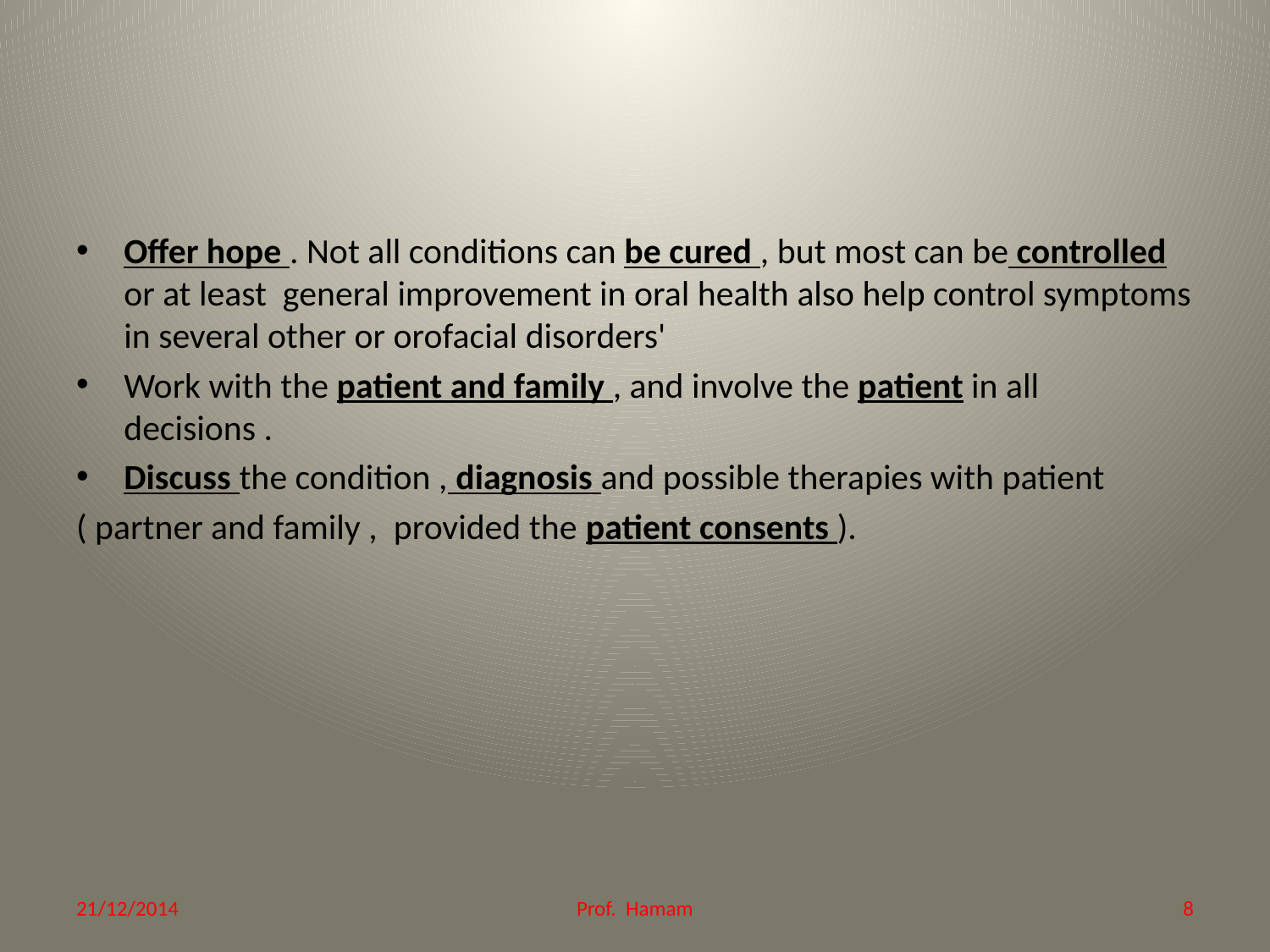

#
Offer hope . Not all conditions can be cured , but most can be controlled or at least  general improvement in oral health also help control symptoms in several other or orofacial disorders'
Work with the patient and family , and involve the patient in all decisions .
Discuss the condition , diagnosis and possible therapies with patient
( partner and family ,  provided the patient consents ).
21/12/2014
Prof.  Hamam
8